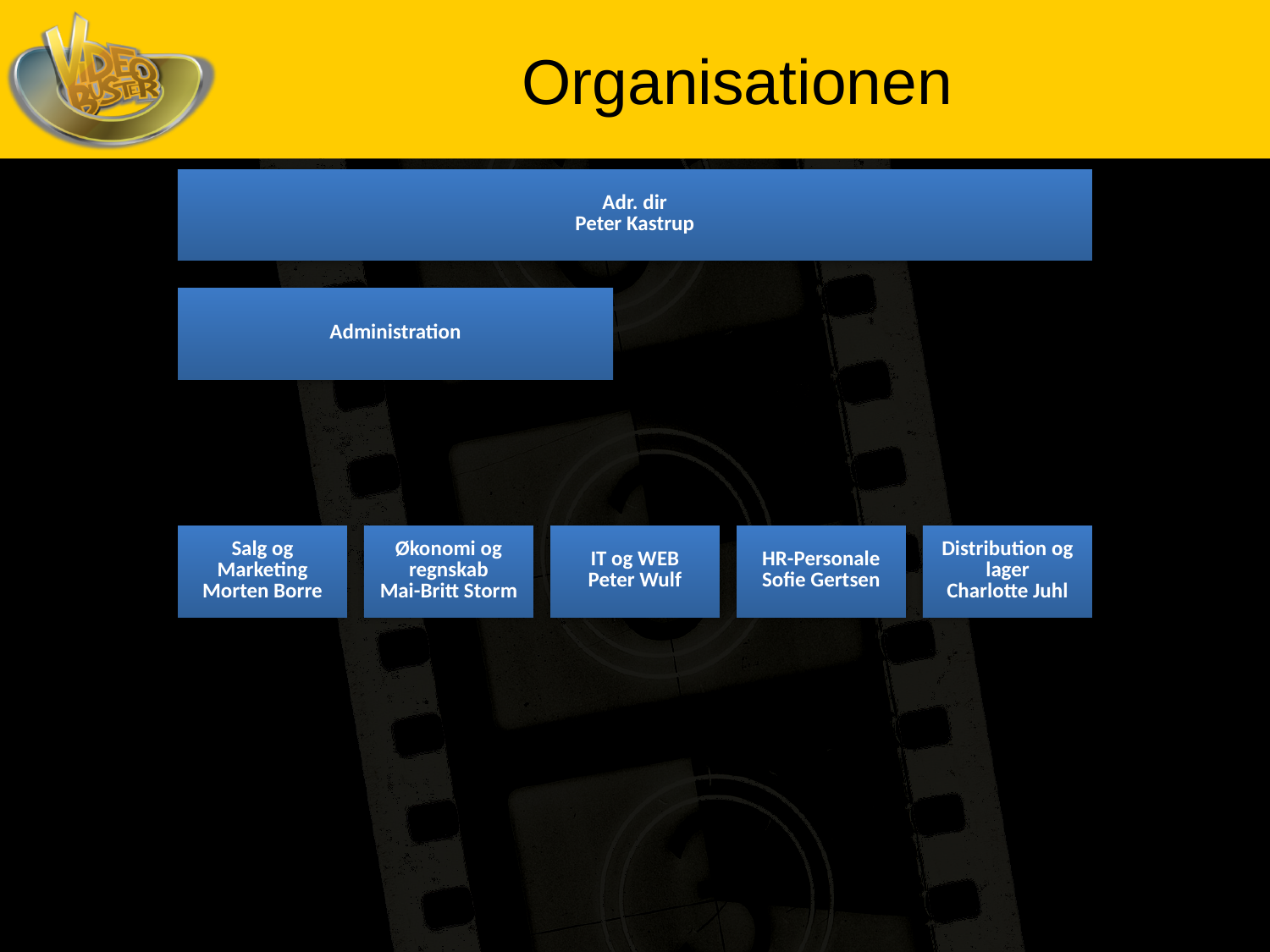

# Organisationen
Adr. dir
Peter Kastrup
Administration
Salg og Marketing
Morten Borre
Økonomi og regnskab
Mai-Britt Storm
IT og WEB
Peter Wulf
HR-Personale
Sofie Gertsen
Distribution og lager
Charlotte Juhl